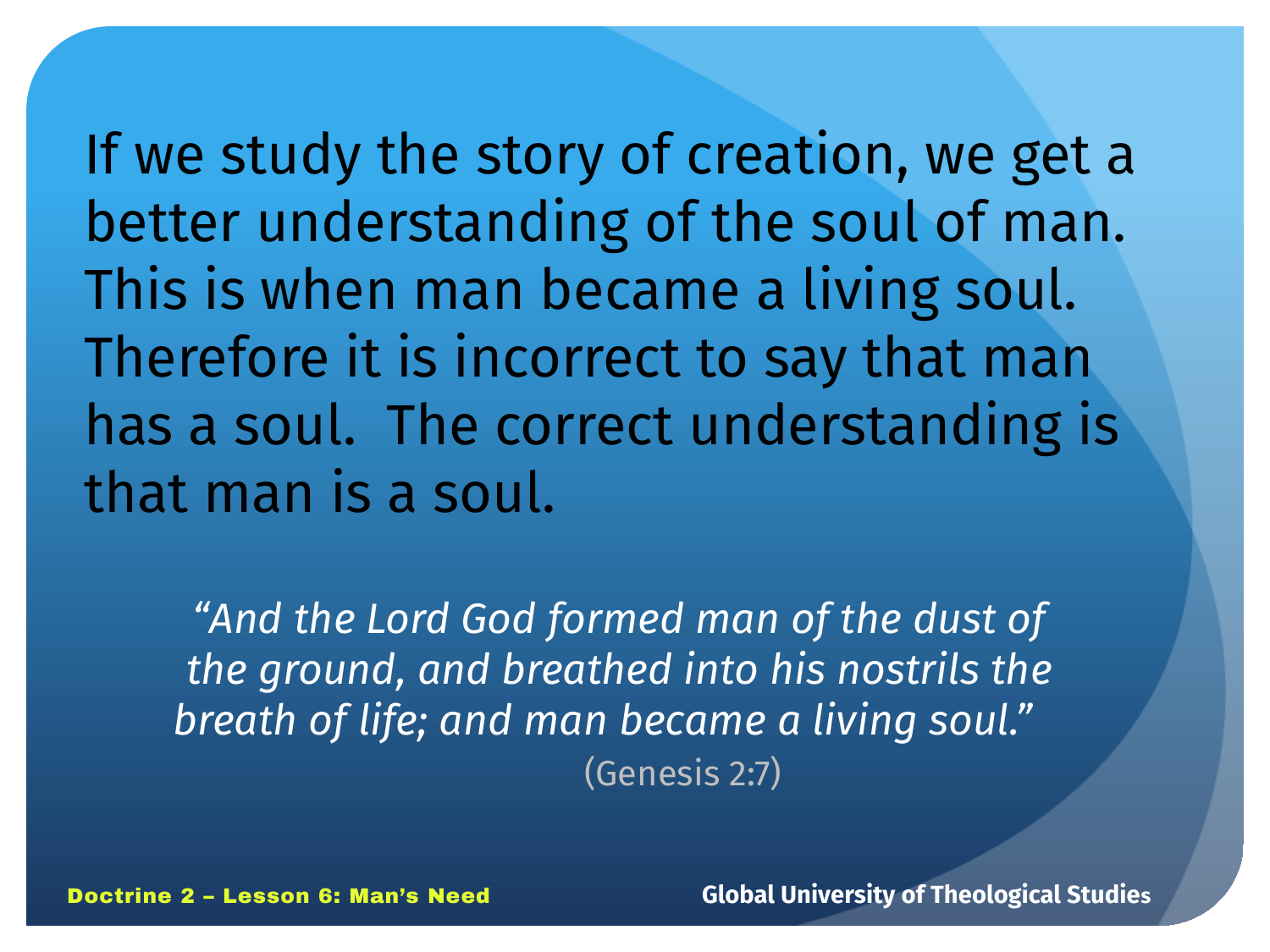

If we study the story of creation, we get a better understanding of the soul of man.  This is when man became a living soul. Therefore it is incorrect to say that man has a soul.  The correct understanding is that man is a soul.
“And the Lord God formed man of the dust of the ground, and breathed into his nostrils the breath of life; and man became a living soul.”       	(Genesis 2:7)
Doctrine 2 – Lesson 6: Man’s Need		Global University of Theological Studies